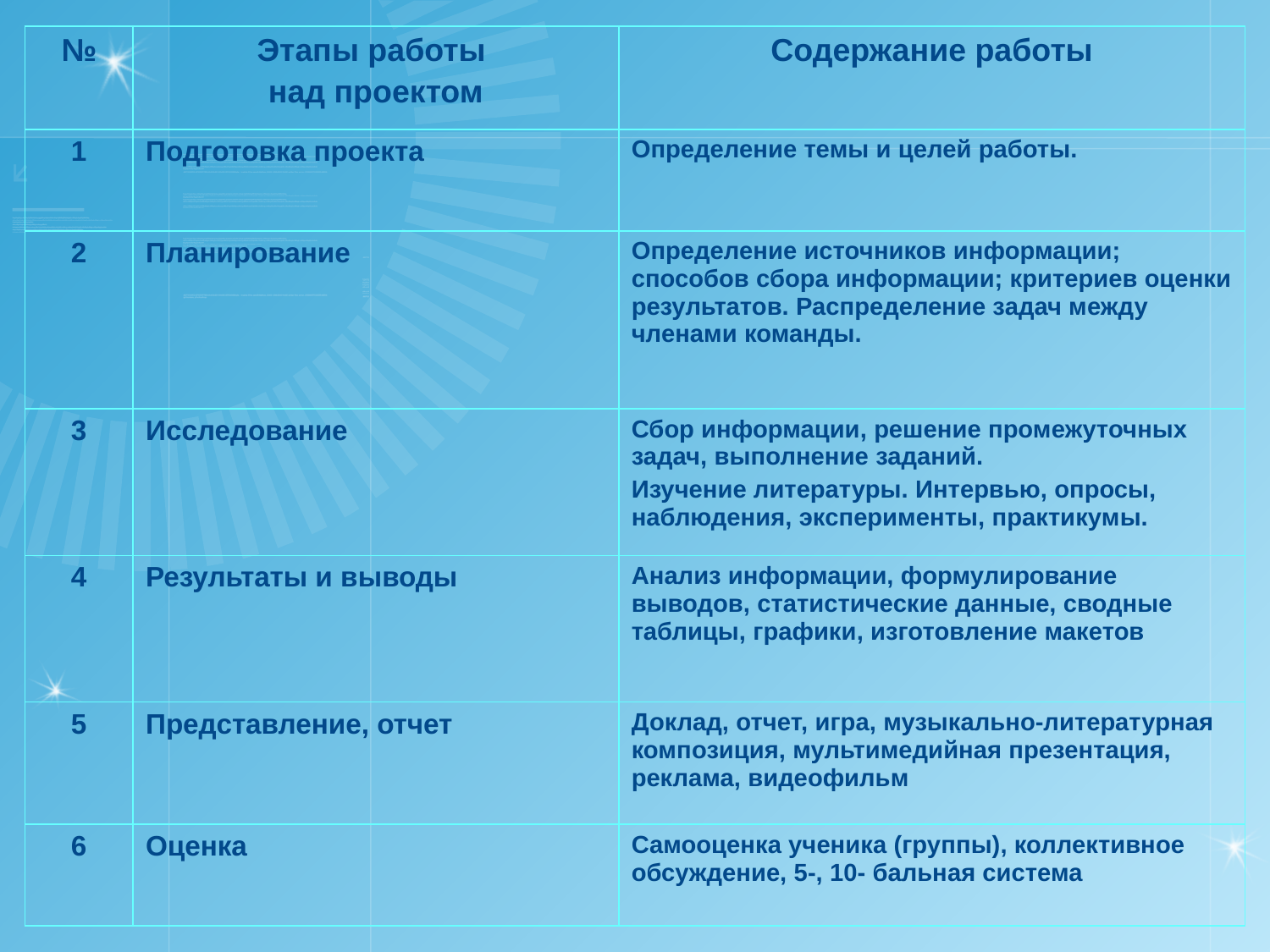

| № | Этапы работы над проектом | Содержание работы |
| --- | --- | --- |
| 1 | Подготовка проекта | Определение темы и целей работы. |
| 2 | Планирование | Определение источников информации; способов сбора информации; критериев оценки результатов. Распределение задач между членами команды. |
| 3 | Исследование | Сбор информации, решение промежуточных задач, выполнение заданий. Изучение литературы. Интервью, опросы, наблюдения, эксперименты, практикумы. |
| 4 | Результаты и выводы | Анализ информации, формулирование выводов, статистические данные, сводные таблицы, графики, изготовление макетов |
| 5 | Представление, отчет | Доклад, отчет, игра, музыкально-литературная композиция, мультимедийная презентация, реклама, видеофильм |
| 6 | Оценка | Самооценка ученика (группы), коллективное обсуждение, 5-, 10- бальная система |